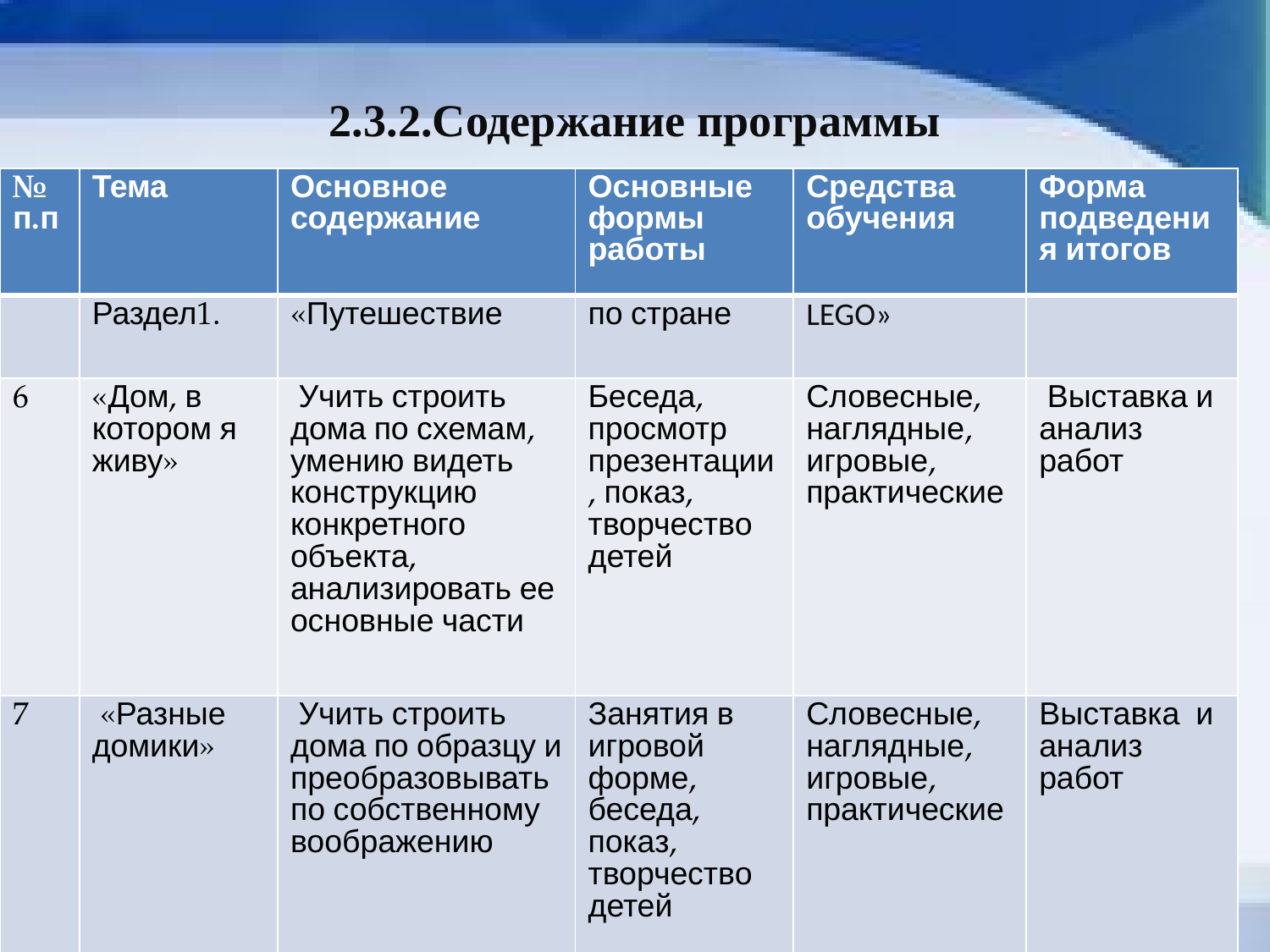

2.3.2.Содержание программы
| № п.п | Тема | Основное содержание | Основные формы работы | Средства обучения | Форма подведения итогов |
| --- | --- | --- | --- | --- | --- |
|  | Раздел1. | «Путешествие | по стране | LEGO» |  |
| 6 | «Дом, в котором я живу» | Учить строить дома по схемам, умению видеть конструкцию конкретного объекта, анализировать ее основные части | Беседа, просмотр презентации, показ, творчество детей | Словесные, наглядные, игровые, практические | Выставка и анализ работ |
| 7 | «Разные домики» | Учить строить дома по образцу и преобразовывать по собственному воображению | Занятия в игровой форме, беседа, показ, творчество детей | Словесные, наглядные, игровые, практические | Выставка и анализ работ |
|  |  |  |  |  |  |
| № п.п | Тема | Основное содержание | Основные формы работы | Средства обучения | Форма подведения итогов |
| --- | --- | --- | --- | --- | --- |
|  | Раздел1. | «Путешествие | по стране | LEGO» |  |
| 6 | «Дом, в котором я живу» | Учить строить дома по схемам, умению видеть конструкцию конкретного объекта, анализировать ее основные части | Беседа, просмотр презентации, показ, творчество детей | Словесные, наглядные, игровые, практические | Выставка и анализ работ |
| 7 | «Разные домики» | Учить строить дома по образцу и преобразовывать по собственному воображению | Занятия в игровой форме, беседа, показ, творчество детей | Словесные, наглядные, игровые, практические | Выставка и анализ работ |
|  |  |  |  |  |  |